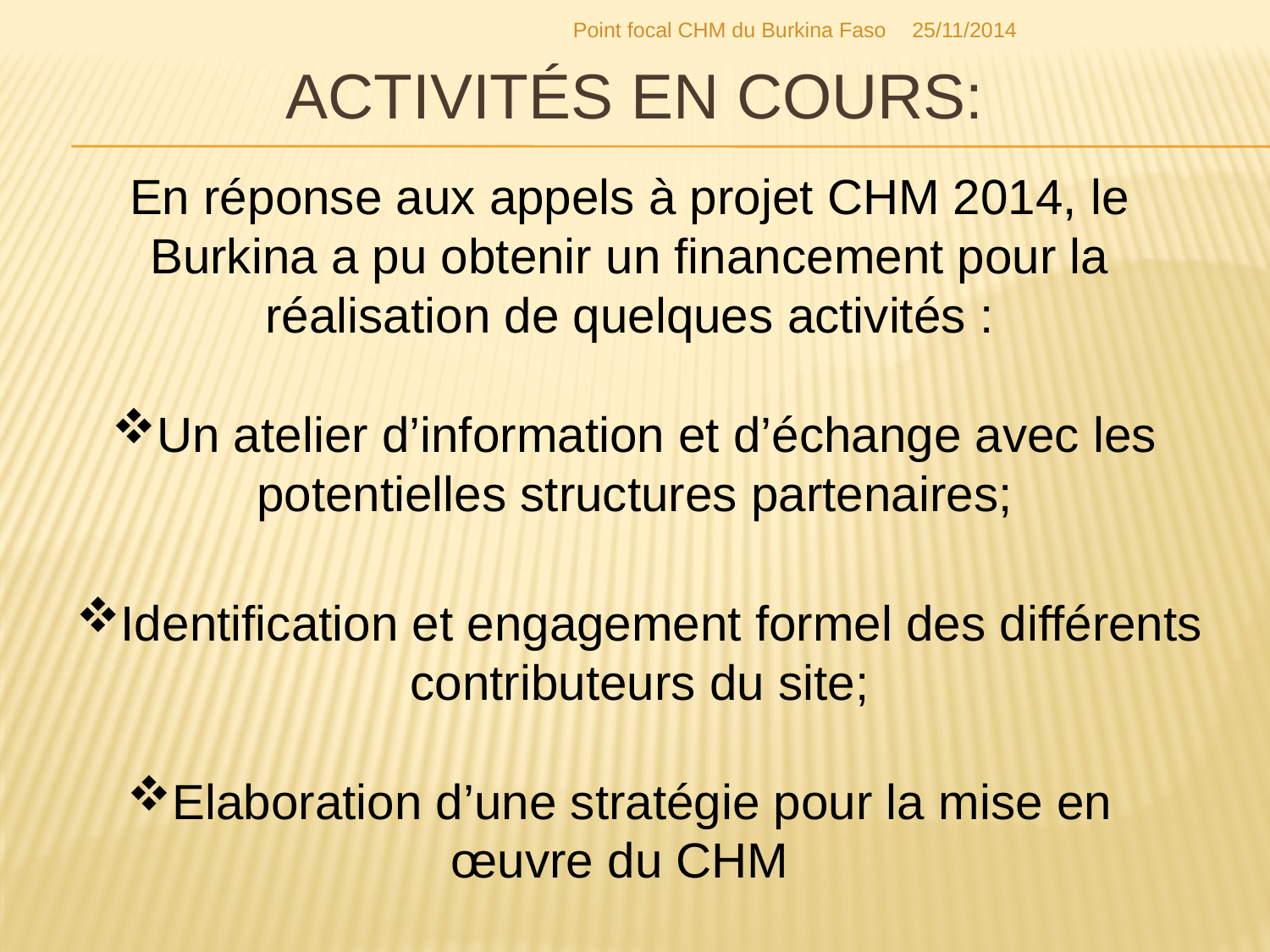

Point focal CHM du Burkina Faso
25/11/2014
# Activités en cours:
En réponse aux appels à projet CHM 2014, le Burkina a pu obtenir un financement pour la réalisation de quelques activités :

Un atelier d’information et d’échange avec les potentielles structures partenaires;
Identification et engagement formel des différents contributeurs du site;
Elaboration d’une stratégie pour la mise en œuvre du CHM